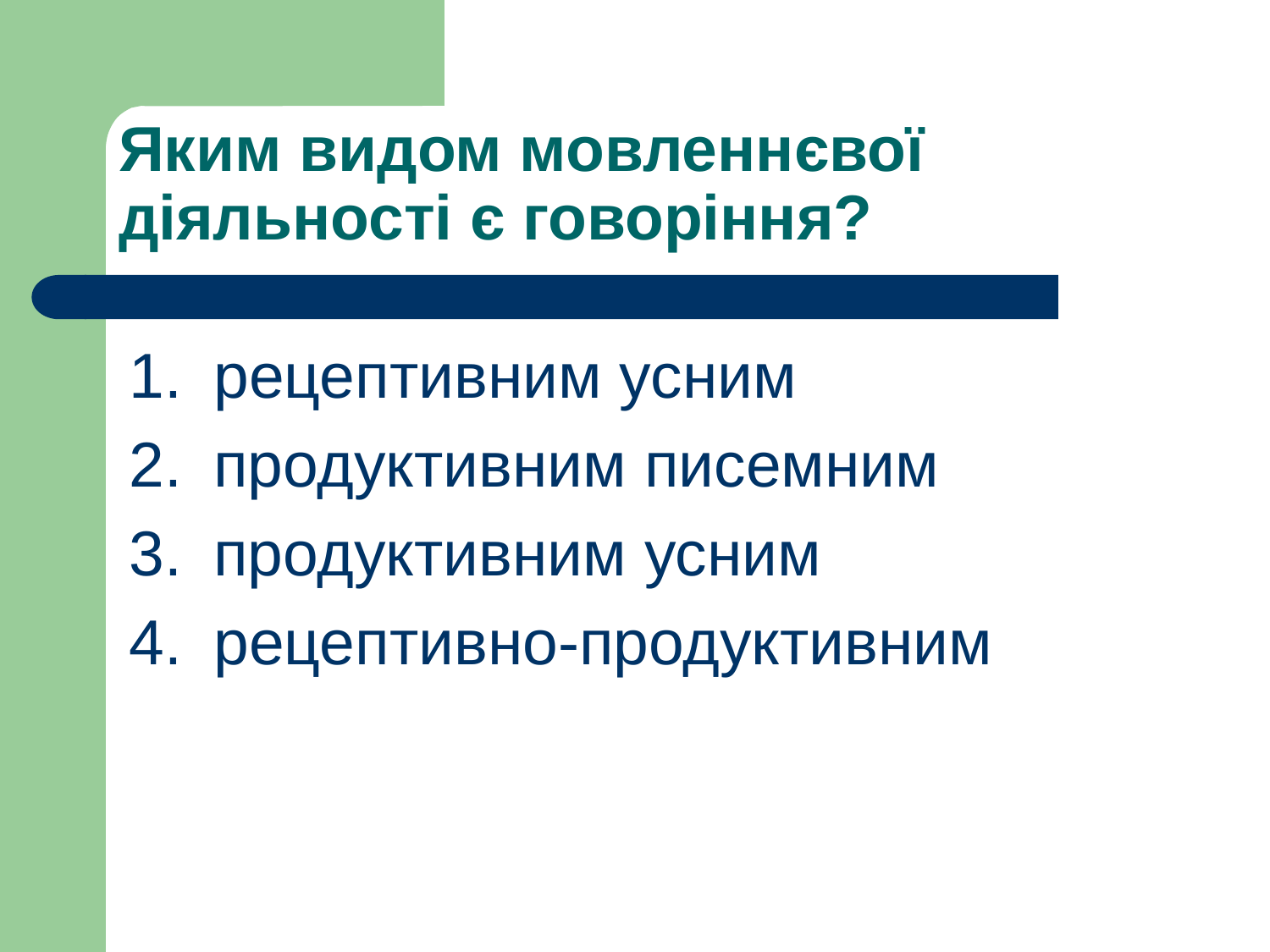

Яким видом мовленнєвої діяльності є говоріння?
рецептивним усним
продуктивним писемним
продуктивним усним
рецептивно-продуктивним